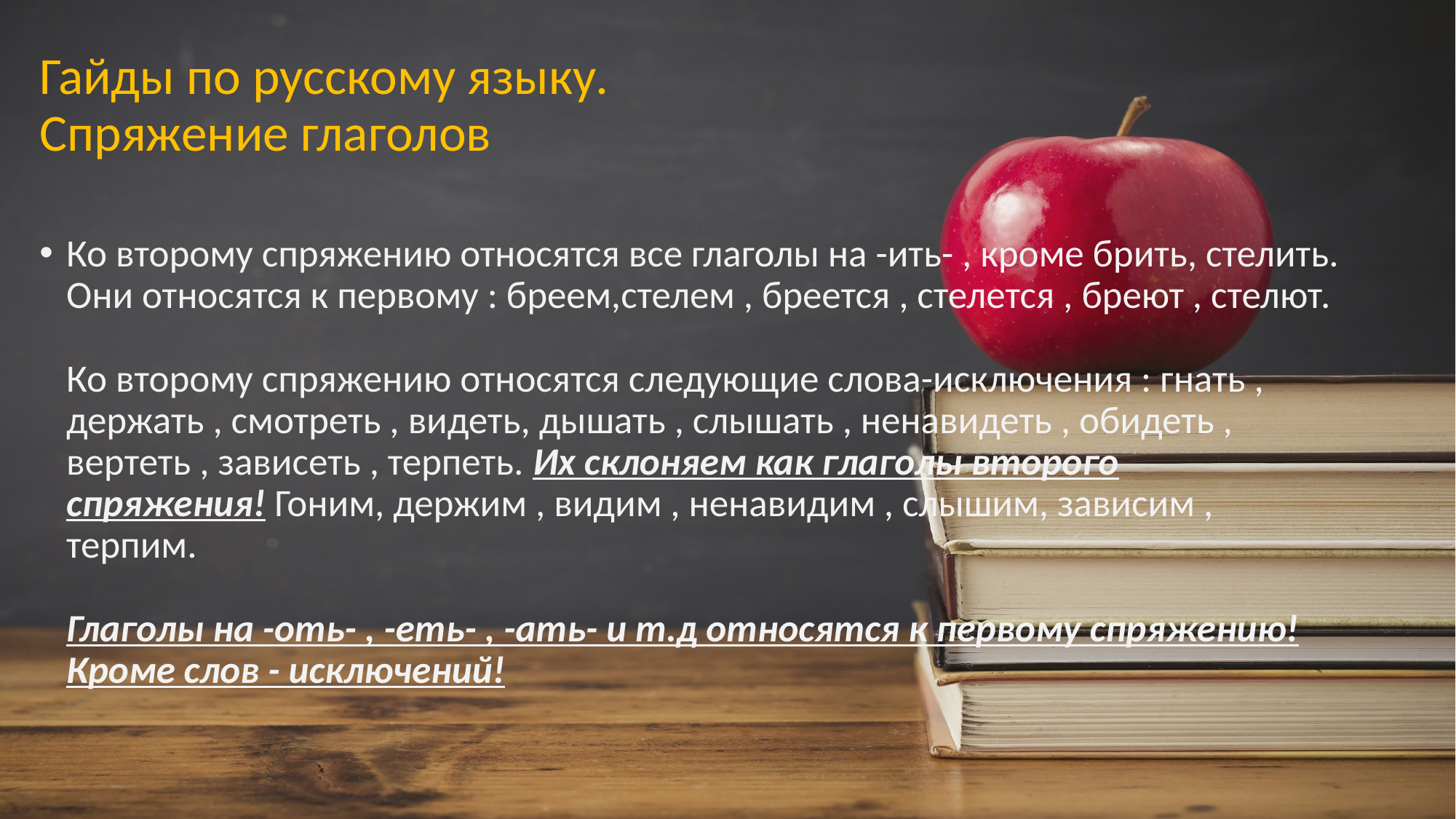

# Гайды по русскому языку. Спряжение глаголов

Ко второму спряжению относятся все глаголы на -ить- , кроме брить, стелить. Они относятся к первому : бреем,стелем , бреется , стелется , бреют , стелют.
Ко второму спряжению относятся следующие слова-исключения : гнать , держать , смотреть , видеть, дышать , слышать , ненавидеть , обидеть , вертеть , зависеть , терпеть. Их склоняем как глаголы второго спряжения! Гоним, держим , видим , ненавидим , слышим, зависим , терпим.
Глаголы на -оть- , -еть- , -ать- и т.д относятся к первому спряжению! Кроме слов - исключений!